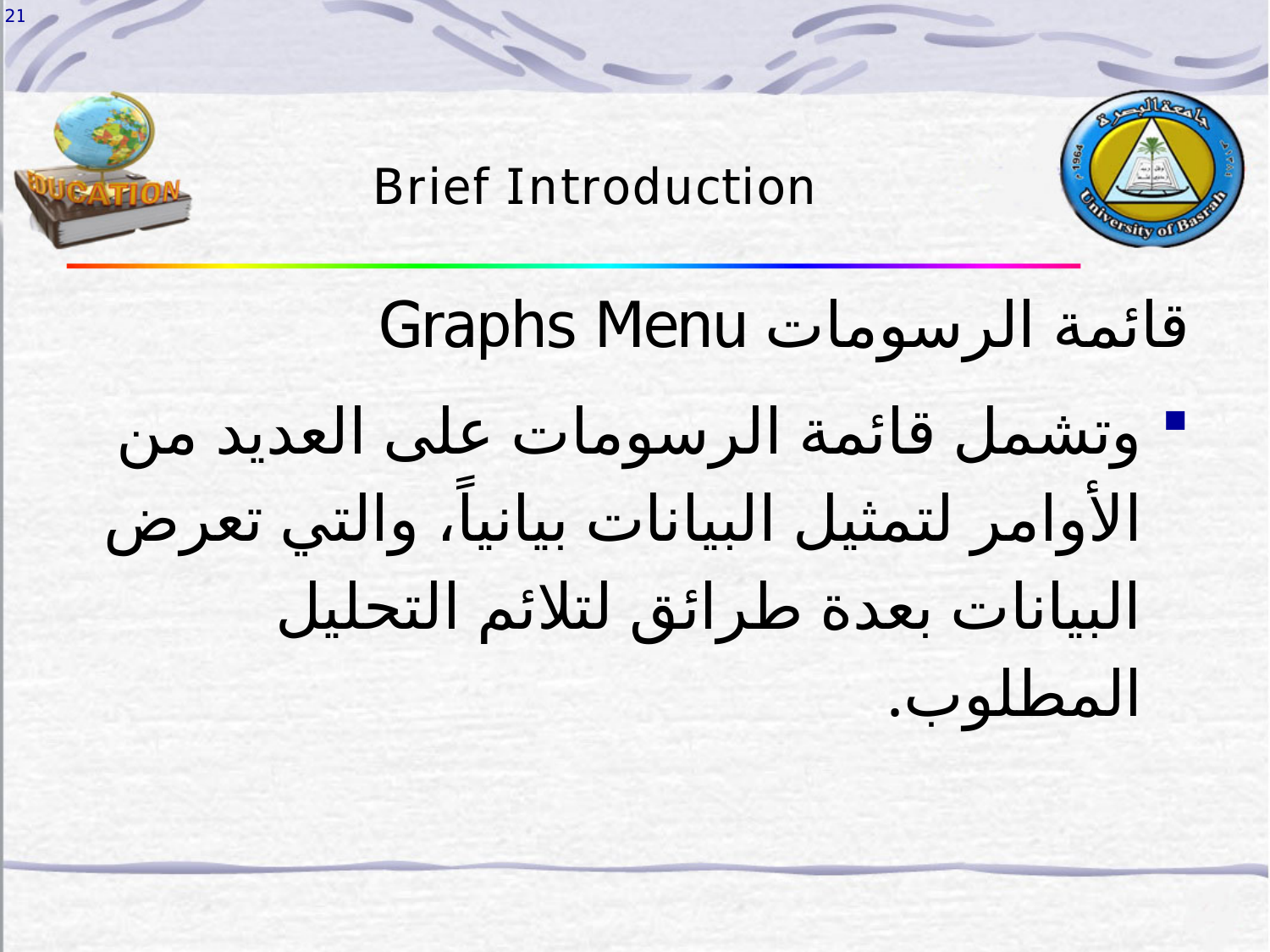

21
Brief Introduction
قائمة الرسومات Graphs Menu
وتشمل قائمة الرسومات على العديد من الأوامر لتمثيل البيانات بيانياً، والتي تعرض البيانات بعدة طرائق لتلائم التحليل المطلوب.